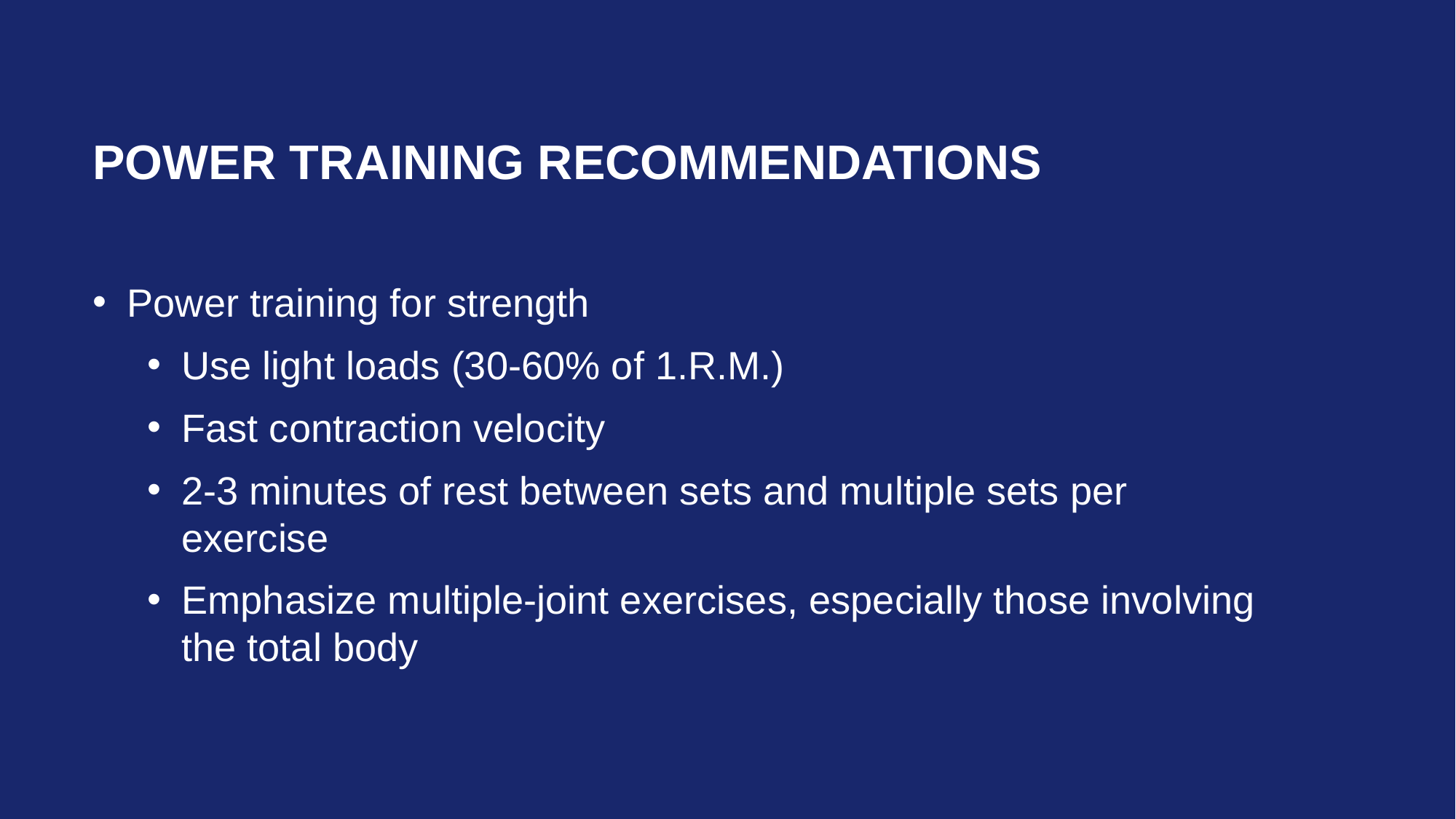

# Power Training Recommendations
Power training for strength
Use light loads (30-60% of 1.R.M.)
Fast contraction velocity
2-3 minutes of rest between sets and multiple sets per exercise
Emphasize multiple-joint exercises, especially those involving the total body